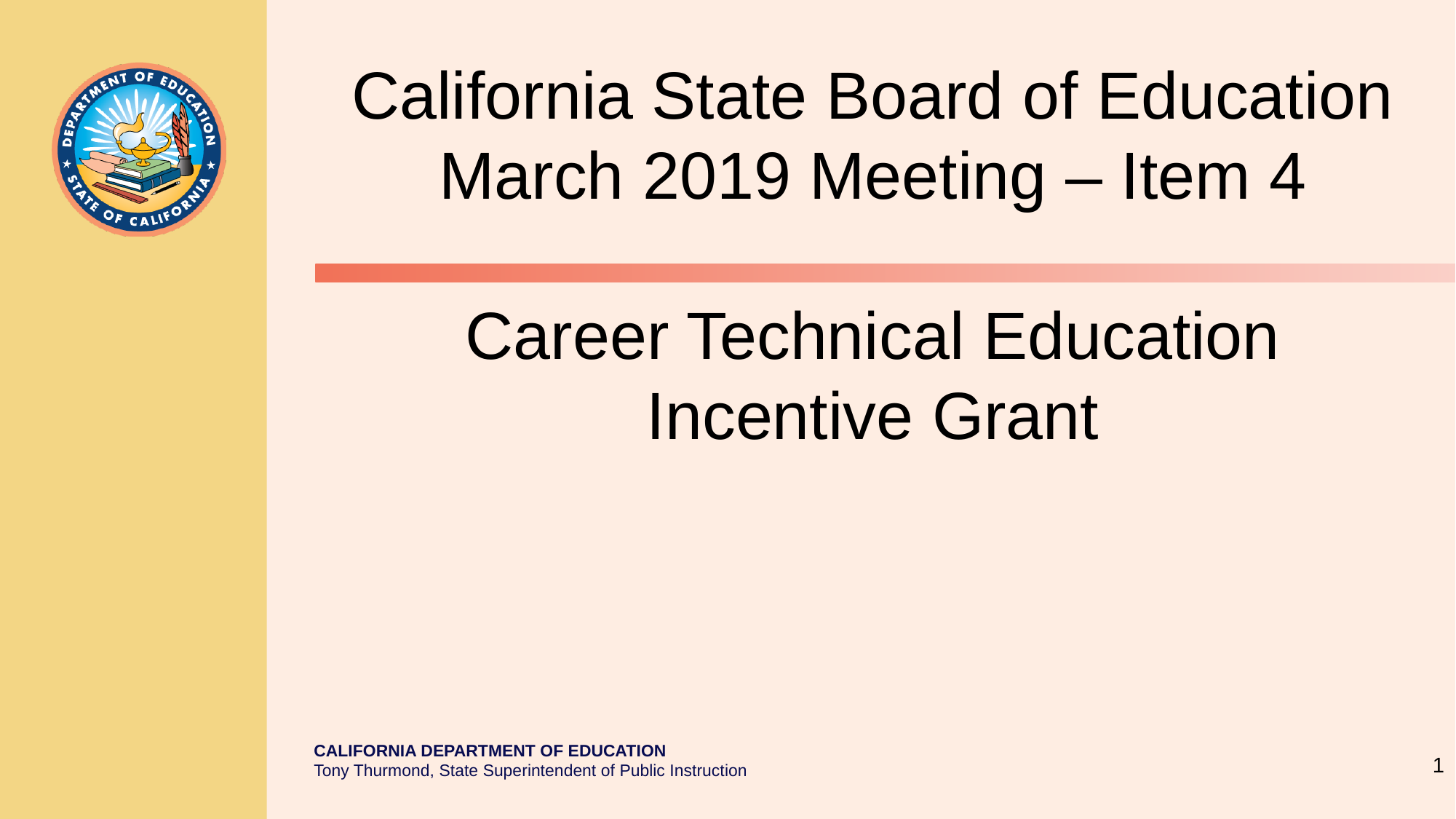

# California State Board of Education March 2019 Meeting – Item 4 Career Technical Education Incentive Grant
1